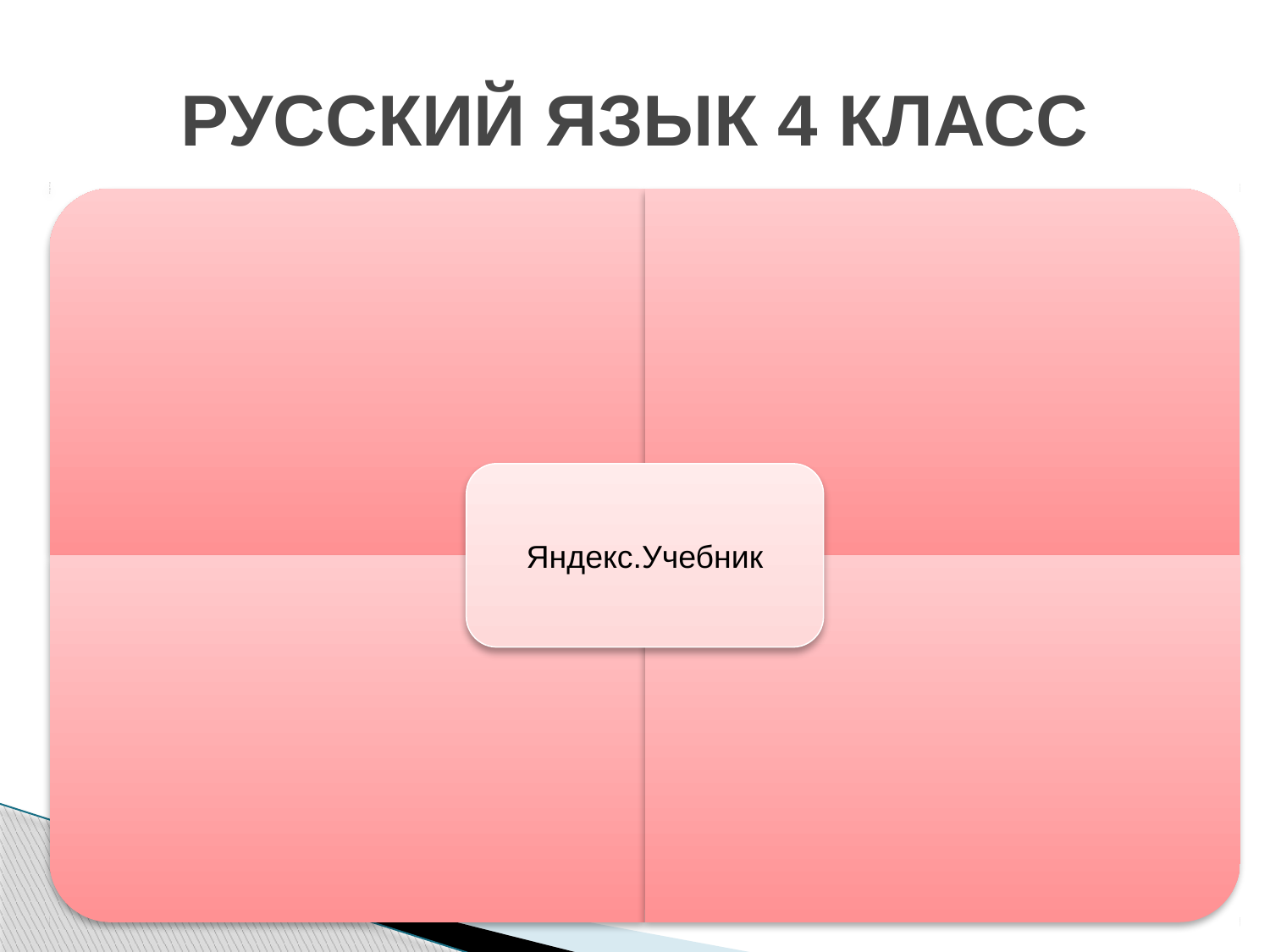

# РУССКИЙ ЯЗЫК 4 КЛАСС
Яндекс.Учебник
ДОСТУПНОСТЬ
УДОБСТВО В ИСПОЛЬЗОВАНИИ
ИНТЕРАКТИВНОСТЬ
ДИФФЕРЕНЦИРОВАННЫЙ ПОДХОД